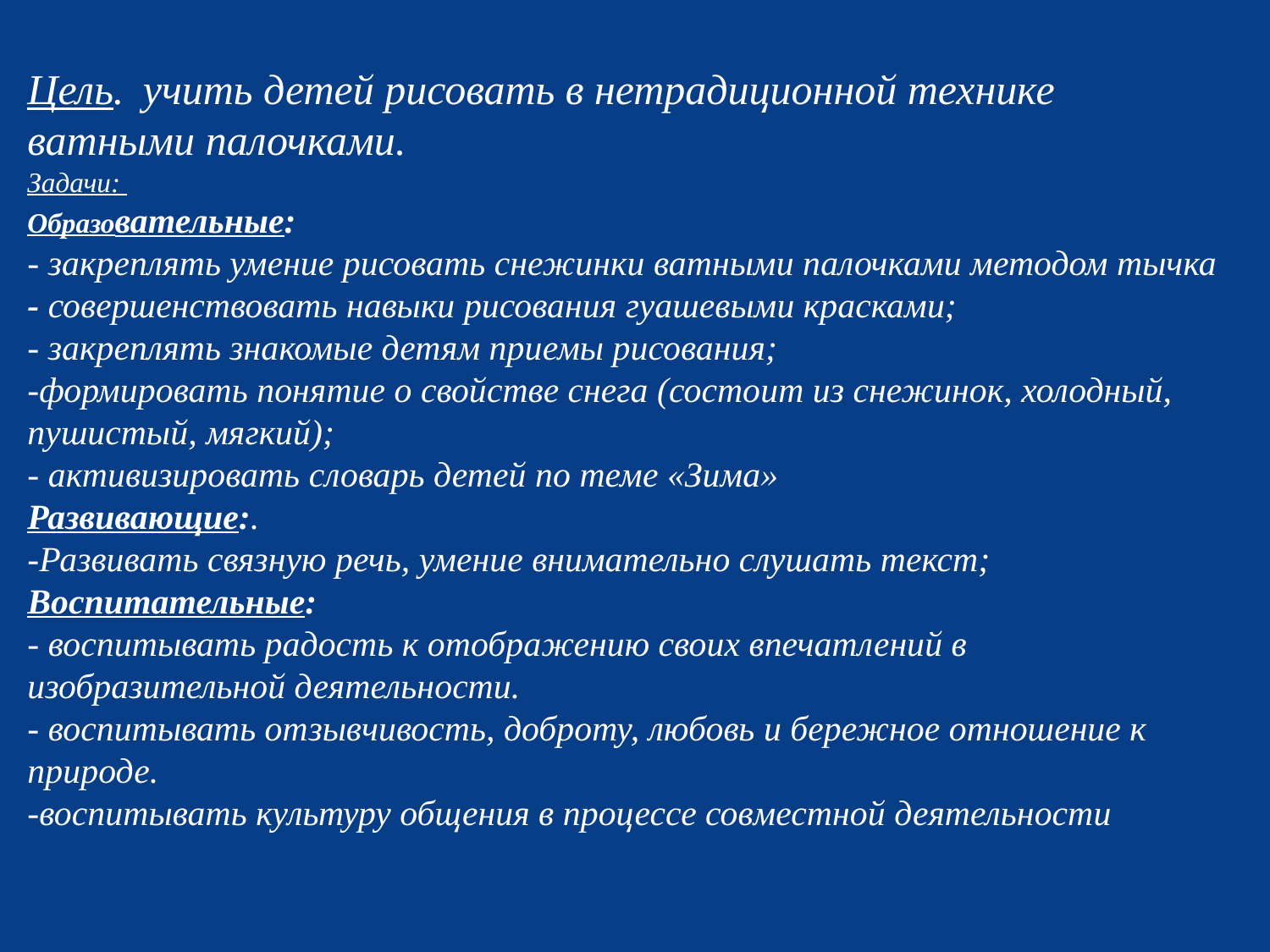

Цель.  учить детей рисовать в нетрадиционной технике ватными палочками.
Задачи:
Образовательные:
- закреплять умение рисовать снежинки ватными палочками методом тычка
- совершенствовать навыки рисования гуашевыми красками;
- закреплять знакомые детям приемы рисования;
-формировать понятие о свойстве снега (состоит из снежинок, холодный, пушистый, мягкий);
- активизировать словарь детей по теме «Зима»
Развивающие:.
-Развивать связную речь, умение внимательно слушать текст;
Воспитательные:
- воспитывать радость к отображению своих впечатлений в изобразительной деятельности.
- воспитывать отзывчивость, доброту, любовь и бережное отношение к природе.
-воспитывать культуру общения в процессе совместной деятельности